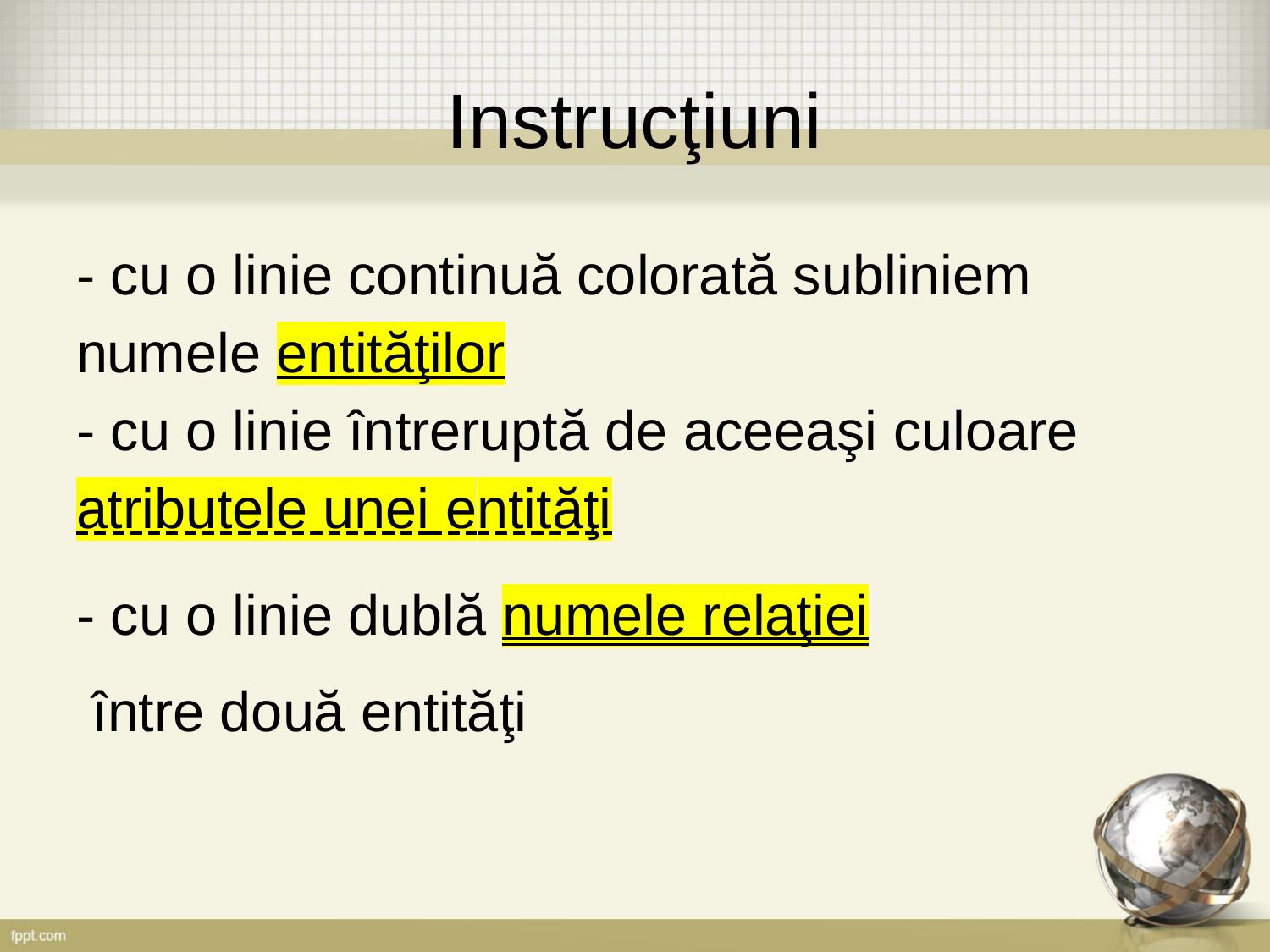

# Instrucţiuni
- cu o linie continuă colorată subliniem numele entităţilor
- cu o linie întreruptă de aceeaşi culoare atributele unei entităţi
- cu o linie dublă numele relaţiei
 între două entităţi